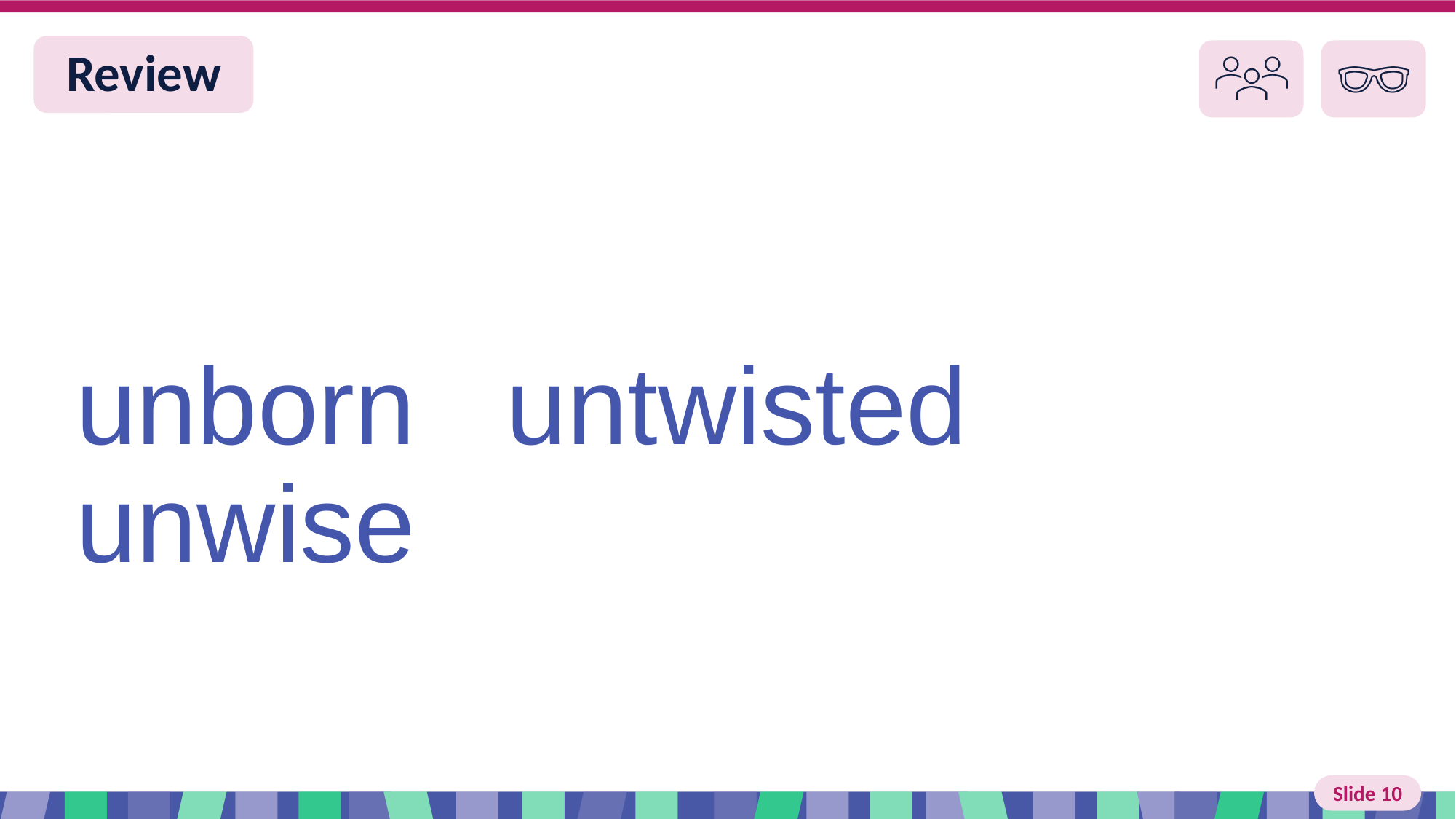

Slide 10 Review You do
unborn   untwisted   unwise